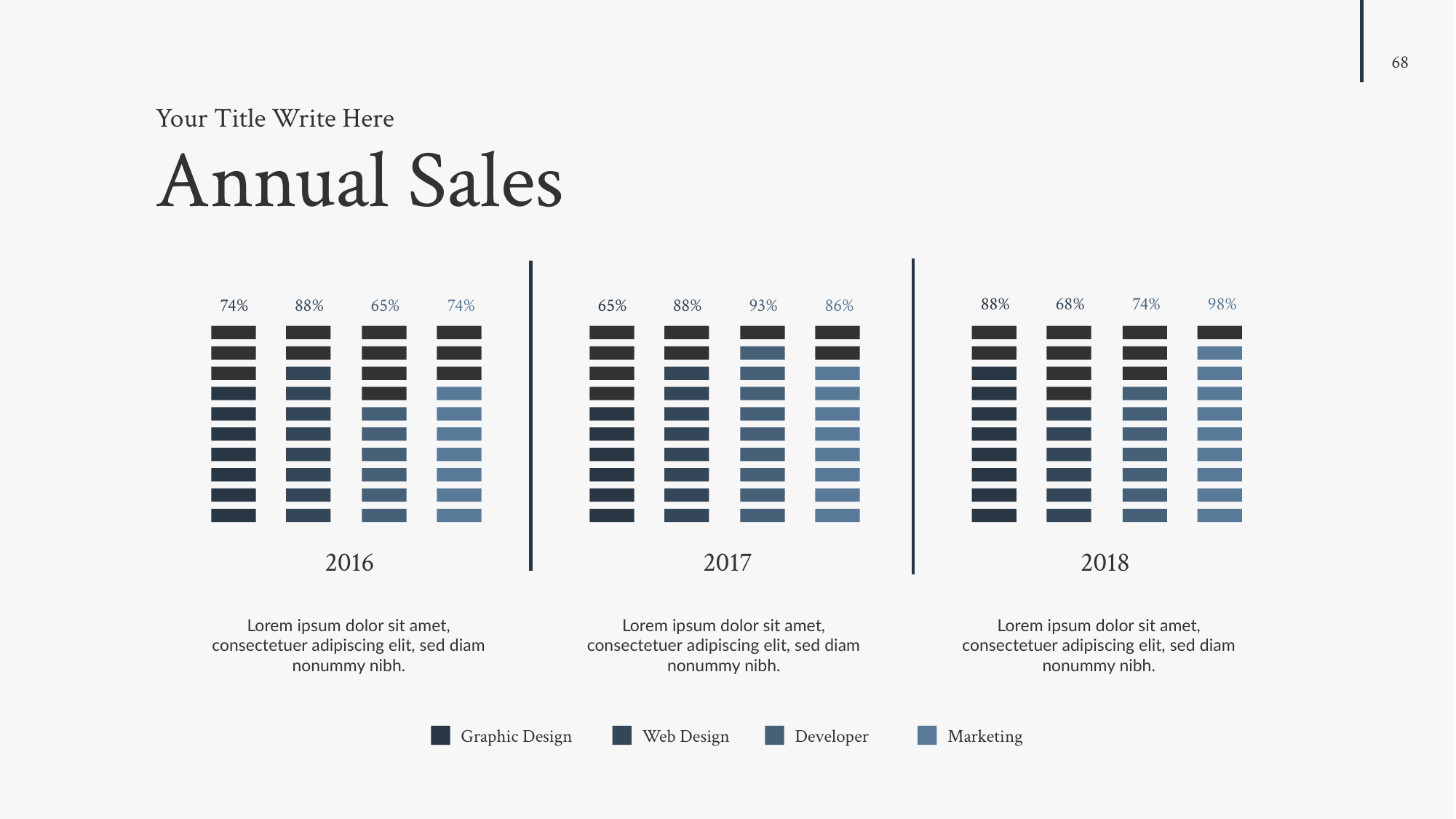

Your Title Write Here
Annual Sales
88%
68%
74%
98%
74%
88%
65%
74%
65%
88%
93%
86%

2016
2017
2018
Lorem ipsum dolor sit amet, consectetuer adipiscing elit, sed diam nonummy nibh.
Lorem ipsum dolor sit amet, consectetuer adipiscing elit, sed diam nonummy nibh.
Lorem ipsum dolor sit amet, consectetuer adipiscing elit, sed diam nonummy nibh.
Graphic Design
Web Design
Developer
Marketing